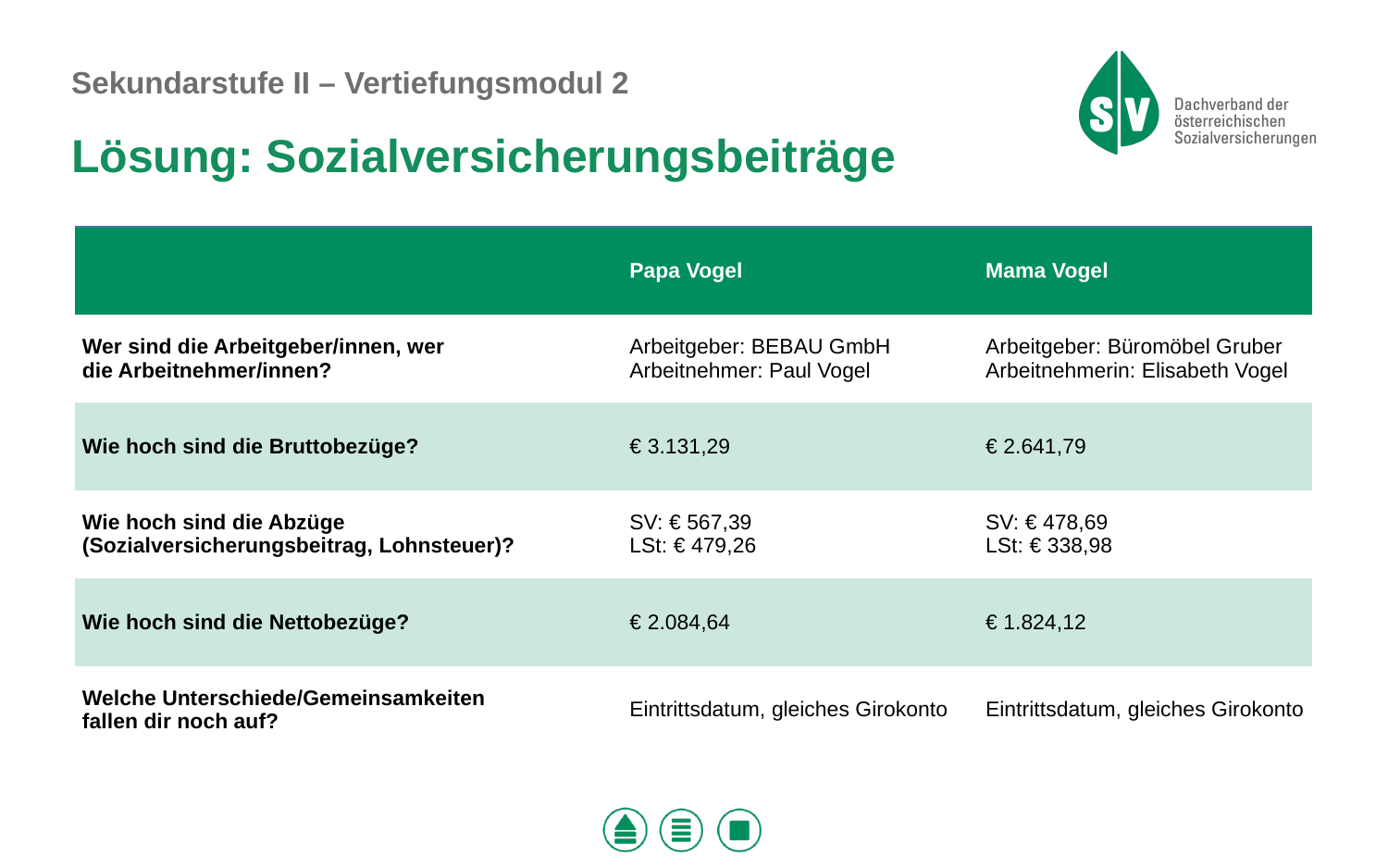

Lösung: Sozialversicherungsbeiträge
|  | Papa Vogel | Mama Vogel |
| --- | --- | --- |
| Wer sind die Arbeitgeber/innen, wer die Arbeitnehmer/innen? | Arbeitgeber: BEBAU GmbH Arbeitnehmer: Paul Vogel | Arbeitgeber: Büromöbel Gruber Arbeitnehmerin: Elisabeth Vogel |
| Wie hoch sind die Bruttobezüge? | € 3.131,29 | € 2.641,79 |
| Wie hoch sind die Abzüge (Sozialversicherungsbeitrag, Lohnsteuer)? | SV: € 567,39 LSt: € 479,26 | SV: € 478,69 LSt: € 338,98 |
| Wie hoch sind die Nettobezüge? | € 2.084,64 | € 1.824,12 |
| Welche Unterschiede/Gemeinsamkeiten fallen dir noch auf? | Eintrittsdatum, gleiches Girokonto | Eintrittsdatum, gleiches Girokonto |
10